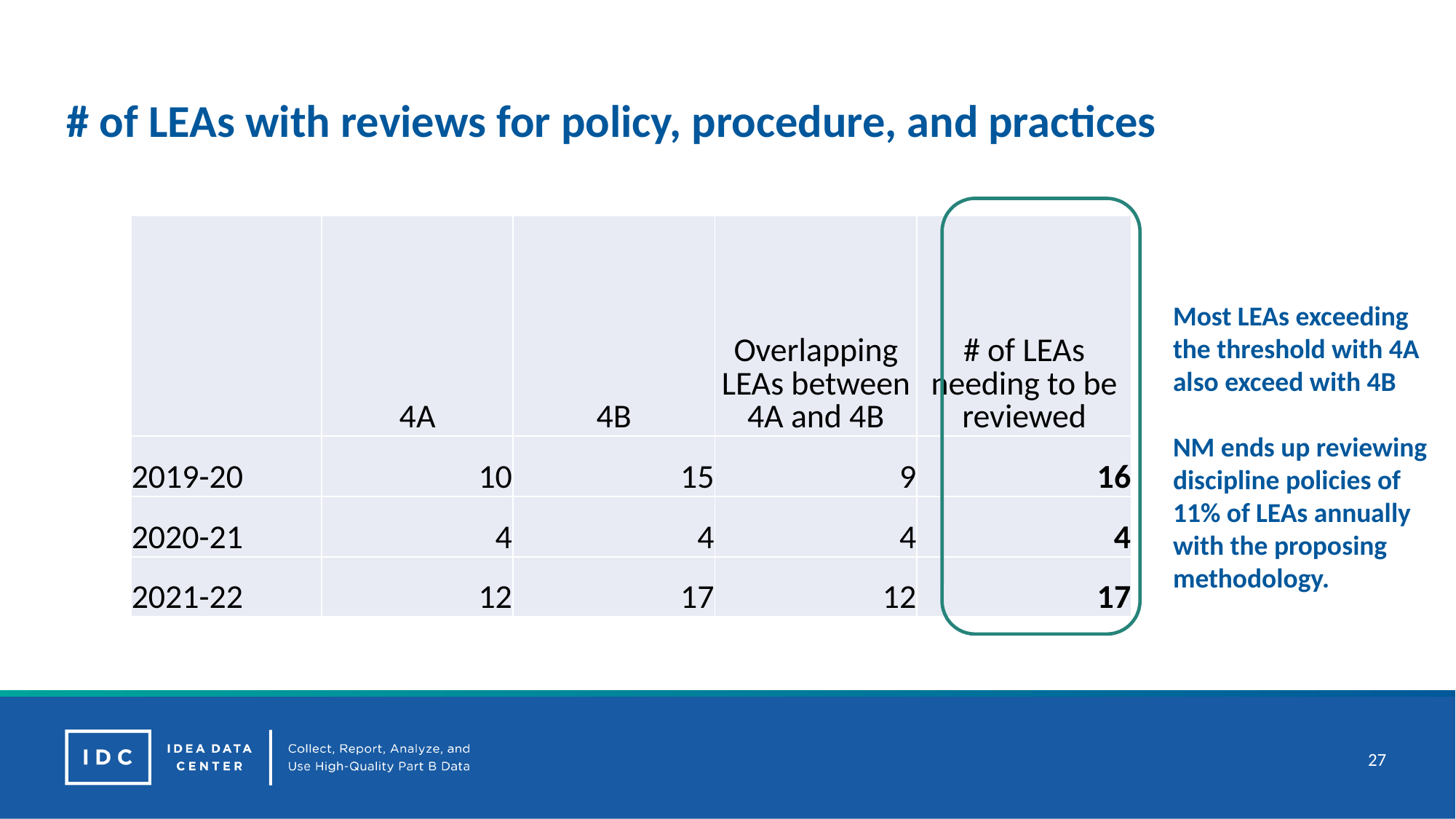

# # of LEAs with reviews for policy, procedure, and practices

|  | 4A | 4B | Overlapping LEAs between 4A and 4B | # of LEAs needing to be reviewed |
| --- | --- | --- | --- | --- |
| 2019-20 | 10 | 15 | 9 | 16 |
| 2020-21 | 4 | 4 | 4 | 4 |
| 2021-22 | 12 | 17 | 12 | 17 |
Most LEAs exceeding the threshold with 4A also exceed with 4B

NM ends up reviewing discipline policies of 11% of LEAs annually with the proposing methodology.
27